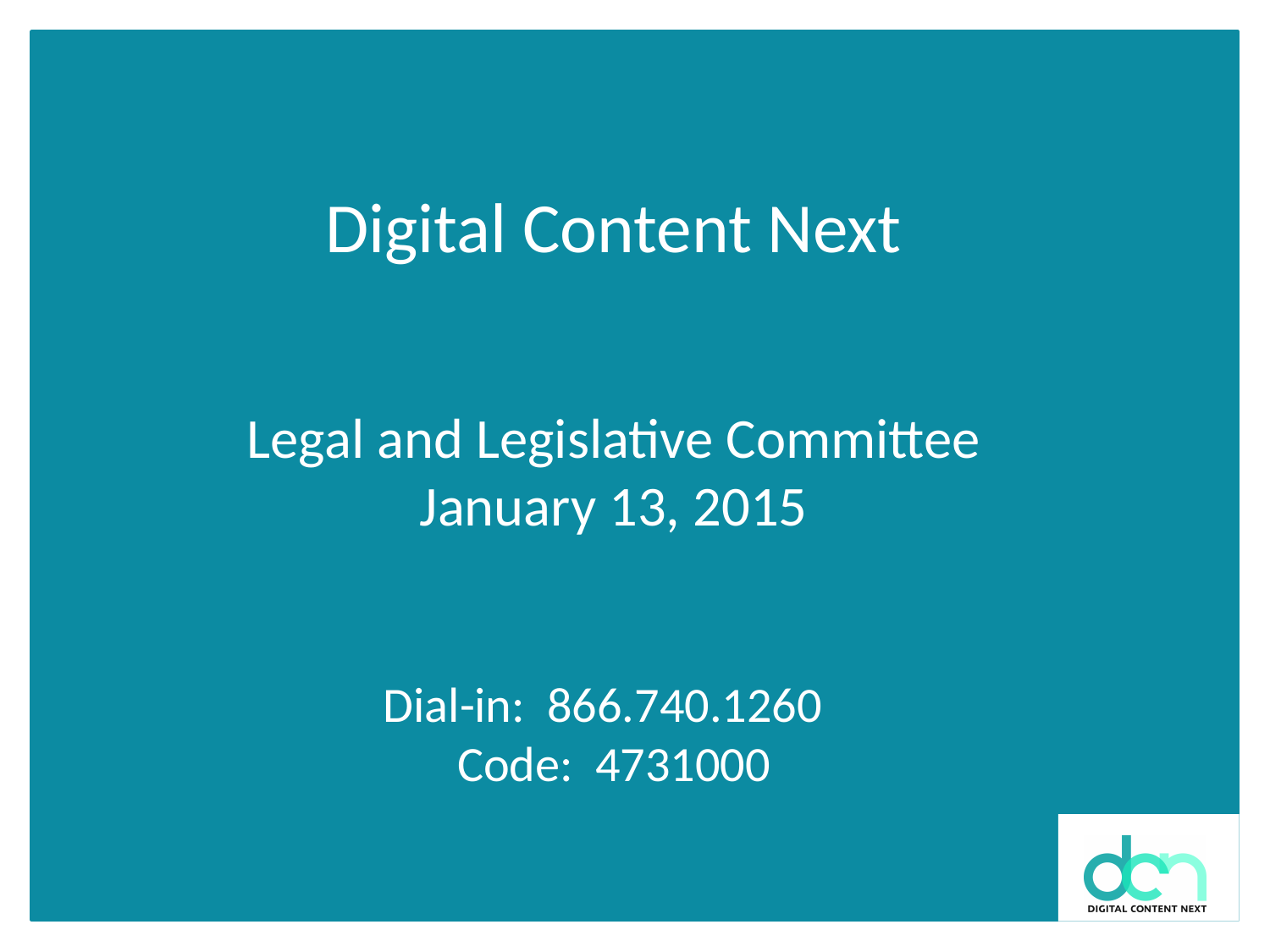

# Digital Content Next Legal and Legislative Committee January 13, 2015 Dial-in:  866.740.1260 Code:  4731000